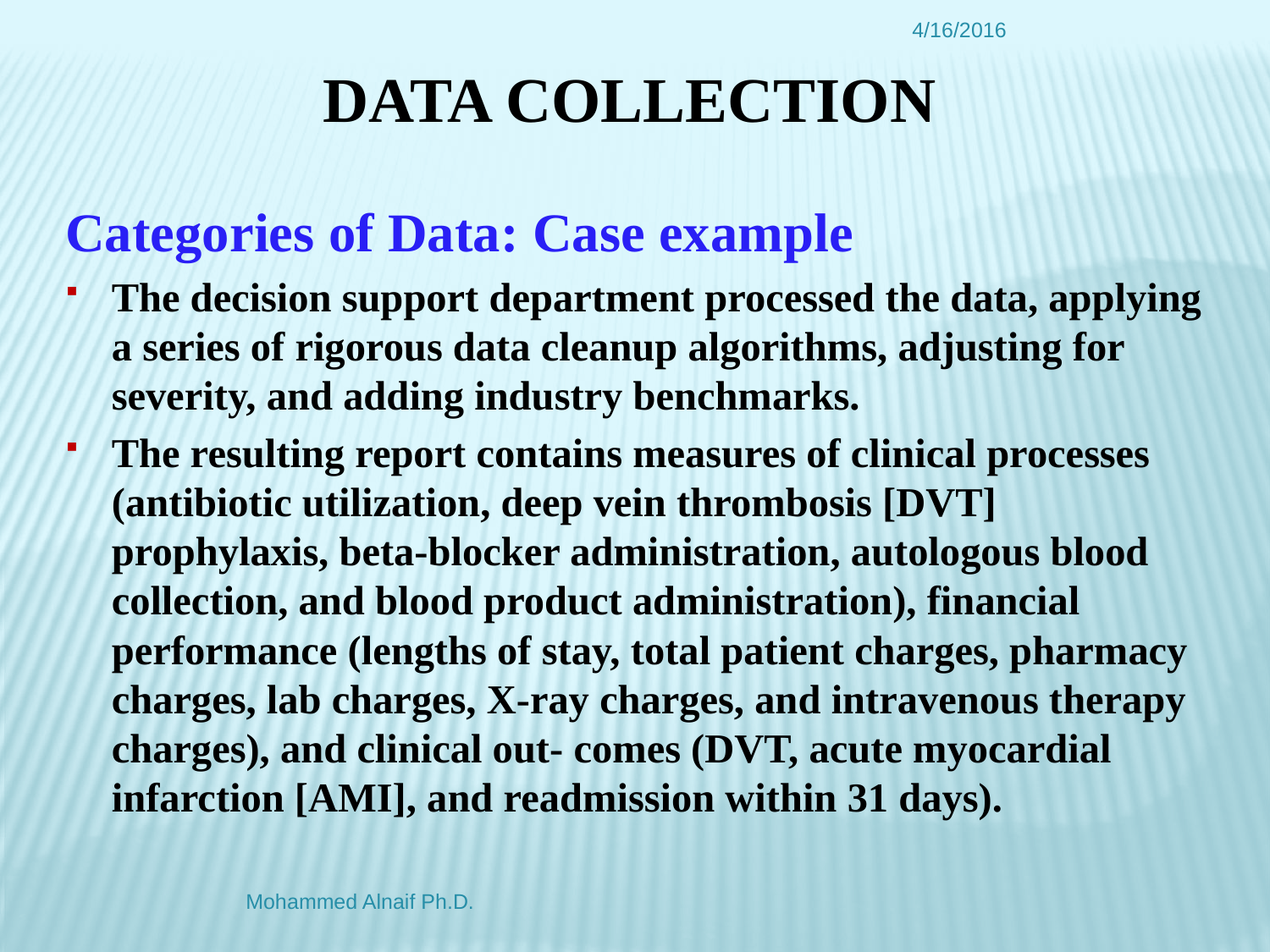

4/16/2016
# Data Collection
Categories of Data: Case example
The decision support department processed the data, applying a series of rigorous data cleanup algorithms, adjusting for severity, and adding industry benchmarks.
The resulting report contains measures of clinical processes (antibiotic utilization, deep vein thrombosis [DVT] prophylaxis, beta-blocker administration, autologous blood collection, and blood product administration), financial performance (lengths of stay, total patient charges, pharmacy charges, lab charges, X-ray charges, and intravenous therapy charges), and clinical out- comes (DVT, acute myocardial infarction [AMI], and readmission within 31 days).
Mohammed Alnaif Ph.D.
5